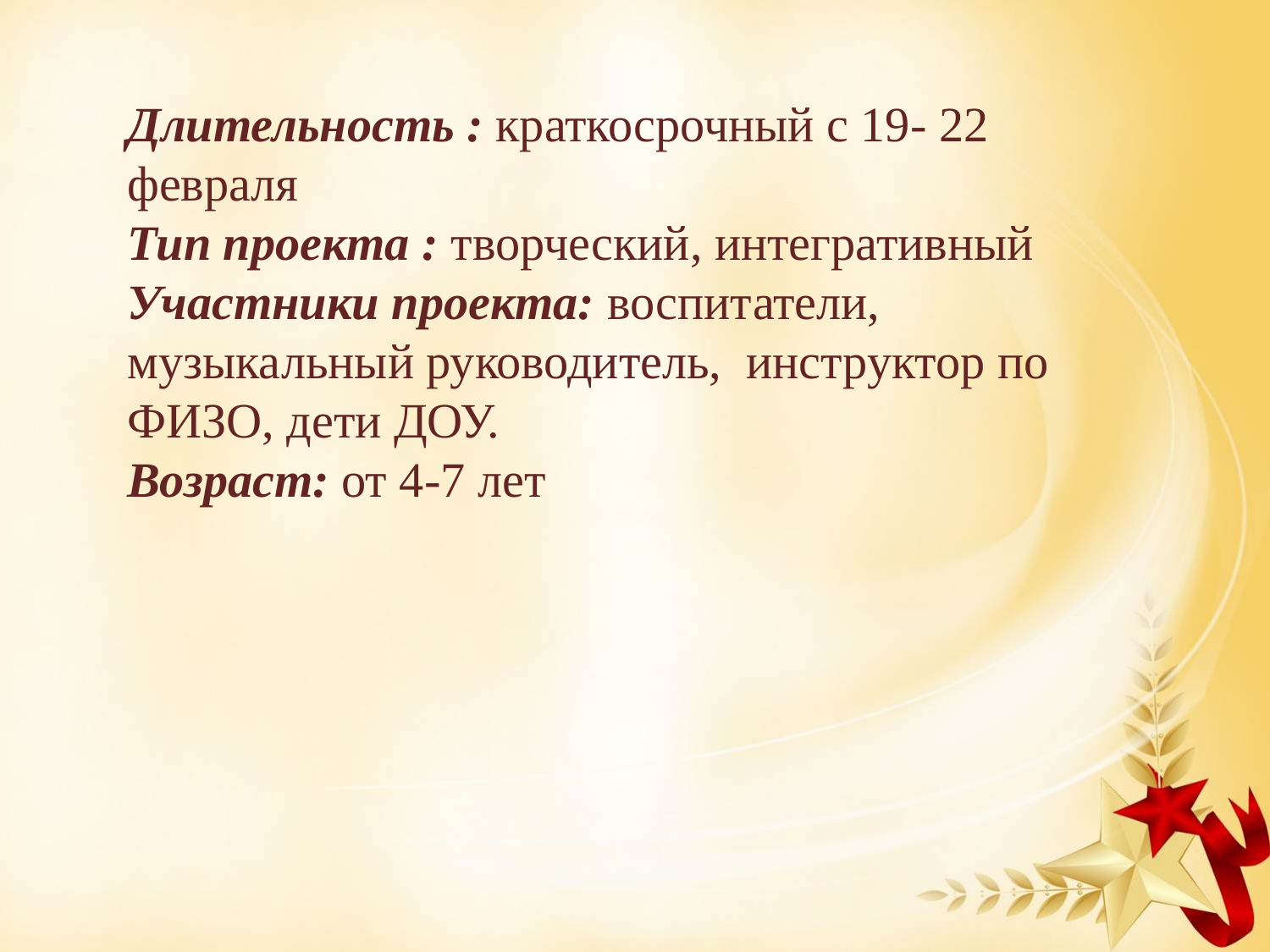

Длительность : краткосрочный с 19- 22 февраля
Тип проекта : творческий, интегративный
Участники проекта: воспитатели, музыкальный руководитель,  инструктор по ФИЗО, дети ДОУ.
Возраст: от 4-7 лет